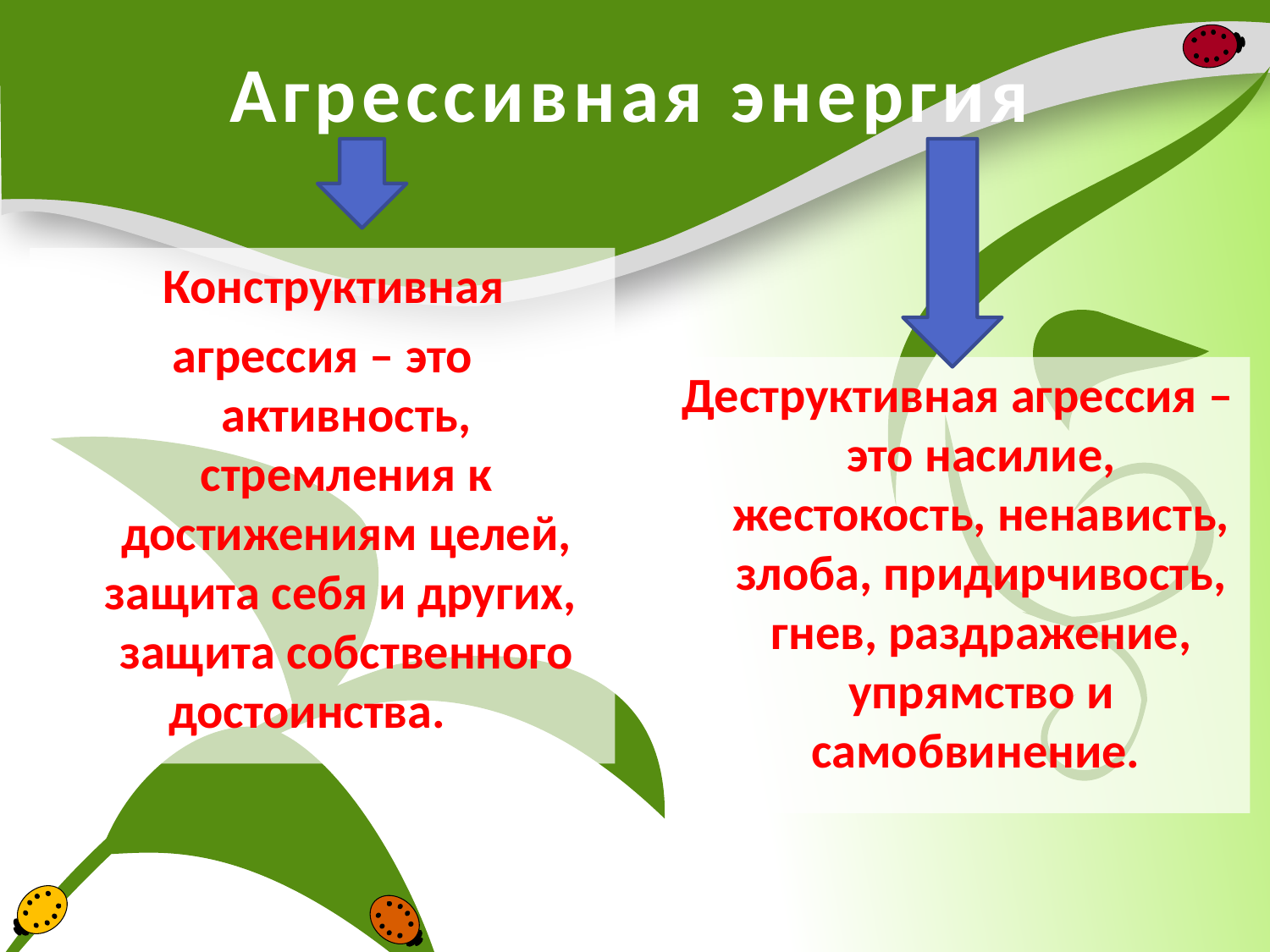

# Агрессивная энергия

  Конструктивная
агрессия – это активность, стремления к достижениям целей, защита себя и других,  защита собственного достоинства.
Деструктивная агрессия – это насилие, жестокость, ненависть, злоба, придирчивость, гнев, раздражение, упрямство и самобвинение.